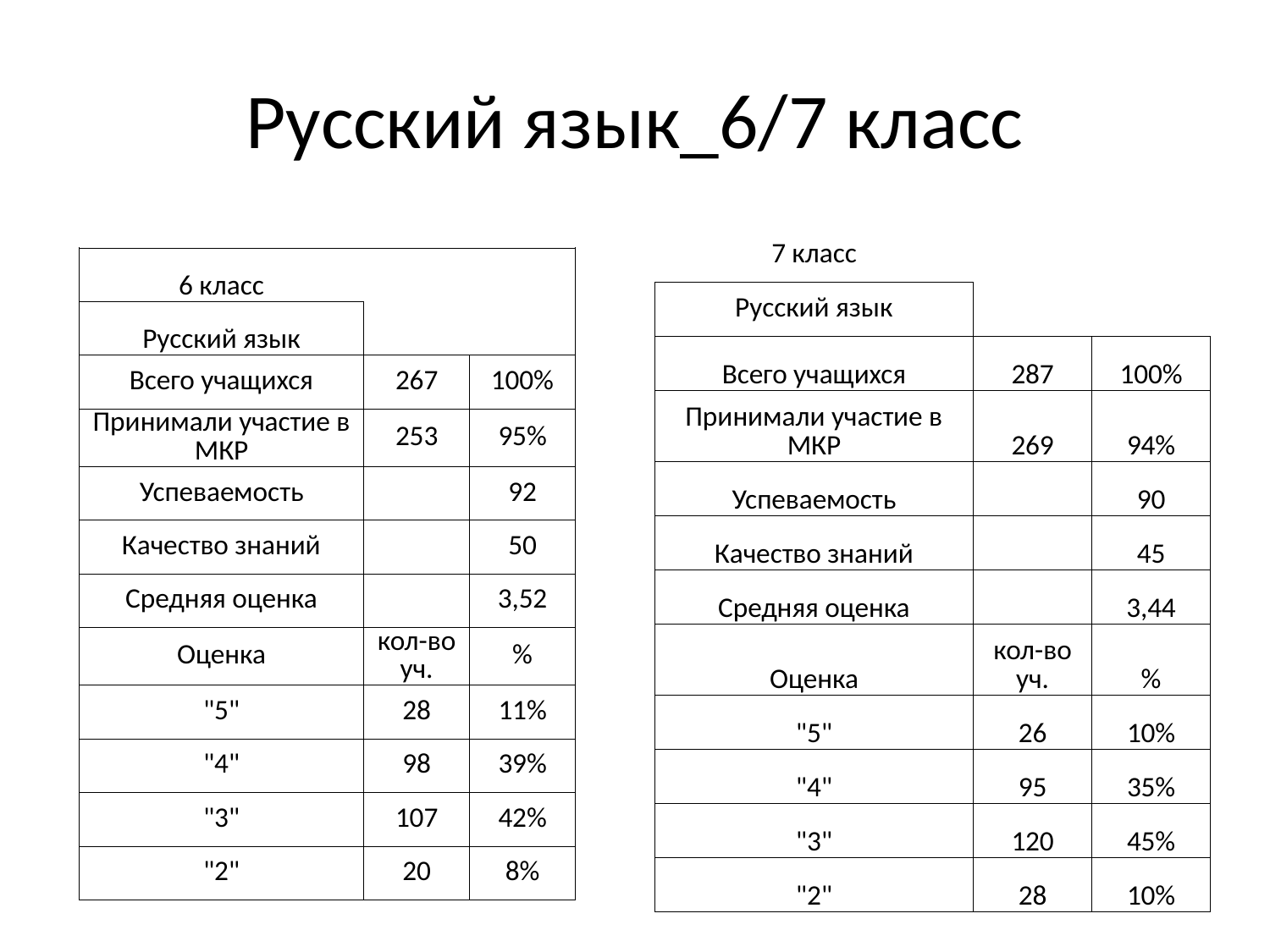

# Русский язык_6/7 класс
| 7 класс |  |  |
| --- | --- | --- |
| Русский язык |  |  |
| Всего учащихся | 287 | 100% |
| Принимали участие в МКР | 269 | 94% |
| Успеваемость |  | 90 |
| Качество знаний |  | 45 |
| Средняя оценка |  | 3,44 |
| Оценка | кол-во уч. | % |
| "5" | 26 | 10% |
| "4" | 95 | 35% |
| "3" | 120 | 45% |
| "2" | 28 | 10% |
| 6 класс |  |  |
| --- | --- | --- |
| Русский язык |  |  |
| Всего учащихся | 267 | 100% |
| Принимали участие в МКР | 253 | 95% |
| Успеваемость |  | 92 |
| Качество знаний |  | 50 |
| Средняя оценка |  | 3,52 |
| Оценка | кол-во уч. | % |
| "5" | 28 | 11% |
| "4" | 98 | 39% |
| "3" | 107 | 42% |
| "2" | 20 | 8% |